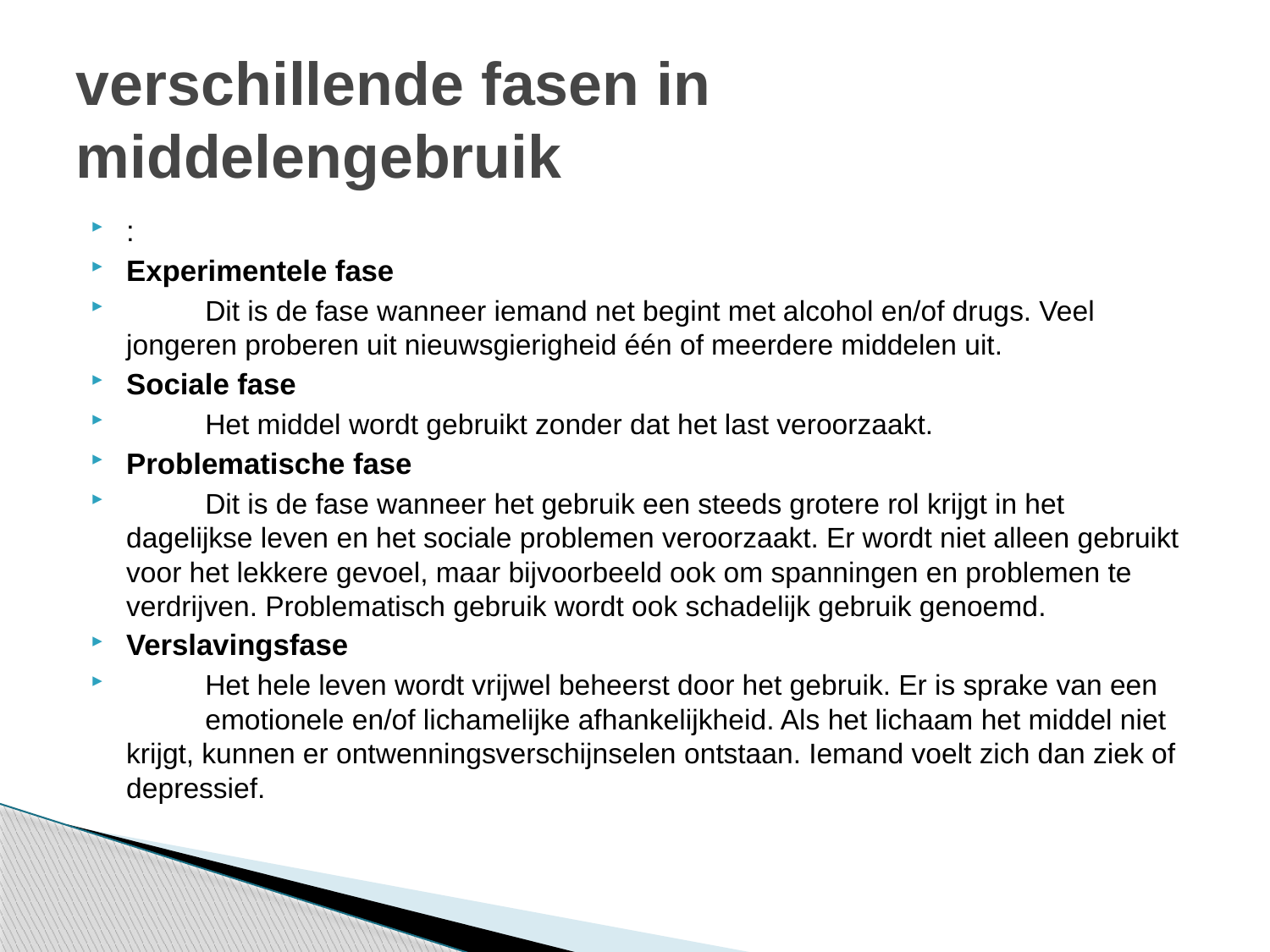

# verschillende fasen in middelengebruik
:
Experimentele fase
	Dit is de fase wanneer iemand net begint met alcohol en/of drugs. Veel jongeren proberen uit nieuwsgierigheid één of meerdere middelen uit.
Sociale fase
	Het middel wordt gebruikt zonder dat het last veroorzaakt.
Problematische fase
	Dit is de fase wanneer het gebruik een steeds grotere rol krijgt in het dagelijkse leven en het sociale problemen veroorzaakt. Er wordt niet alleen gebruikt voor het lekkere gevoel, maar bijvoorbeeld ook om spanningen en problemen te 	verdrijven. Problematisch gebruik wordt ook schadelijk gebruik genoemd.
Verslavingsfase
	Het hele leven wordt vrijwel beheerst door het gebruik. Er is sprake van een 	emotionele en/of lichamelijke afhankelijkheid. Als het lichaam het middel niet krijgt, kunnen er ontwenningsverschijnselen ontstaan. Iemand voelt zich dan ziek of depressief.